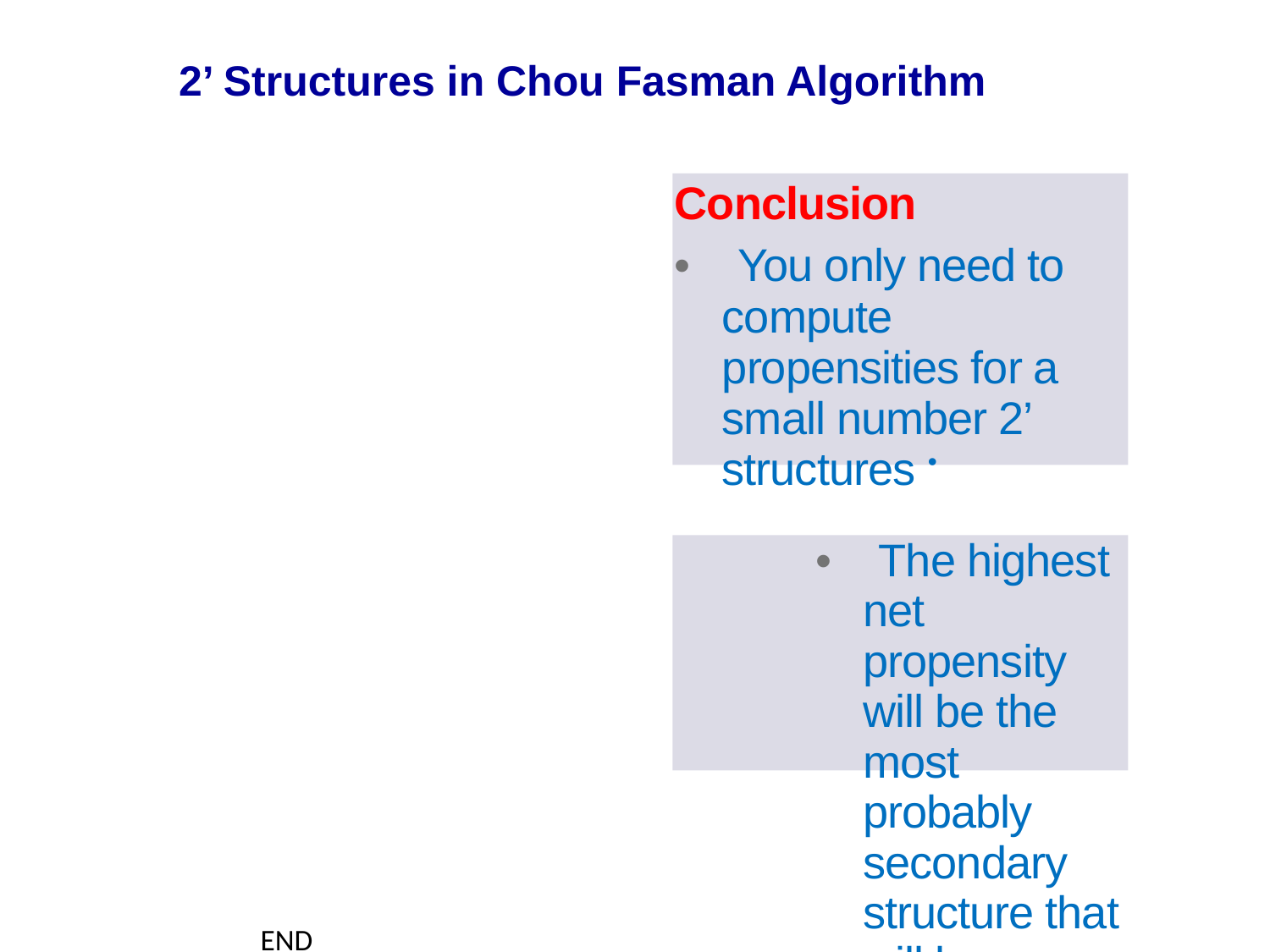

2’ Structures in Chou Fasman Algorithm
Conclusion
•    You only need to compute
propensities for a small number 2’ structures •
•    The highest net propensity will be the most probably secondary structure that will be formed!
END